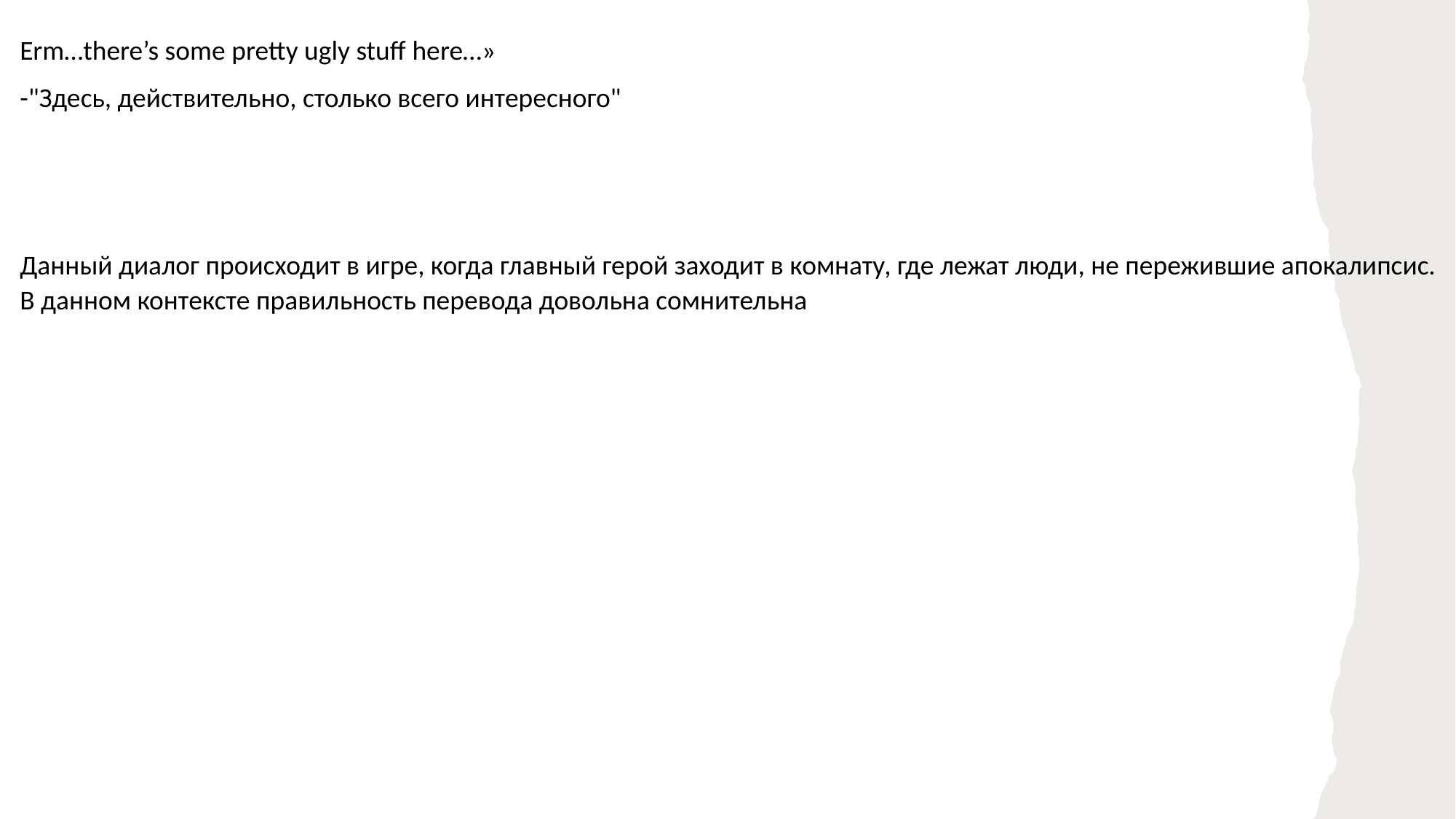

Erm…there’s some pretty ugly stuff here…»
-"Здесь, действительно, столько всего интересного"
Данный диалог происходит в игре, когда главный герой заходит в комнату, где лежат люди, не пережившие апокалипсис. В данном контексте правильность перевода довольна сомнительна